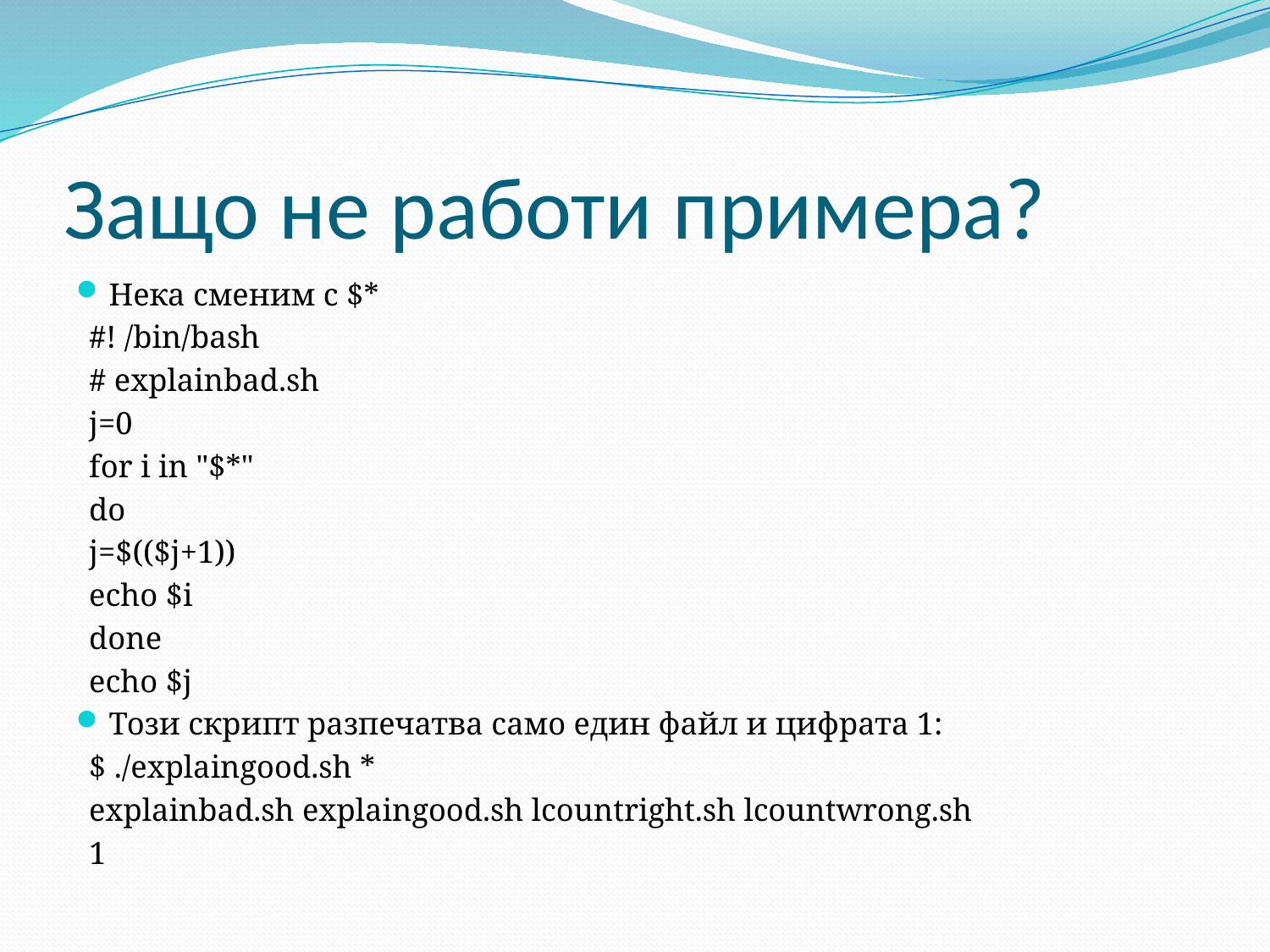

# Защо не работи примера?
Нека сменим с $*
#! /bin/bash
# explainbad.sh
j=0
for i in "$*"
do
j=$(($j+1))
echo $i
done
echo $j
Този скрипт разпечатва само един файл и цифрата 1:
$ ./explaingood.sh *
explainbad.sh explaingood.sh lcountright.sh lcountwrong.sh
1